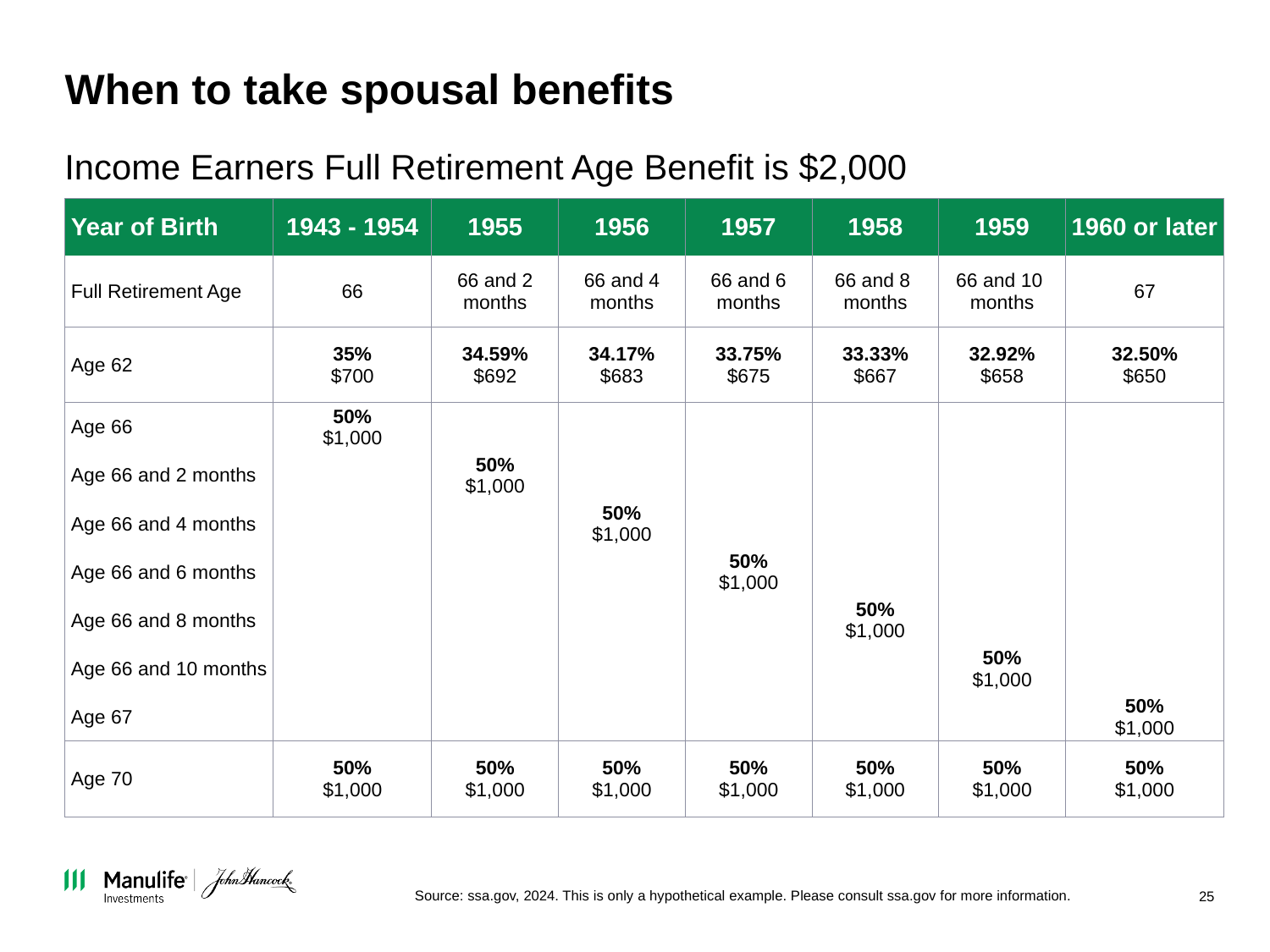

# When to take spousal benefits
Income Earners Full Retirement Age Benefit is $2,000
| Year of Birth | 1943 - 1954 | 1955 | 1956 | 1957 | 1958 | 1959 | 1960 or later |
| --- | --- | --- | --- | --- | --- | --- | --- |
| Full Retirement Age | 66 | 66 and 2 months | 66 and 4 months | 66 and 6 months | 66 and 8 months | 66 and 10 months | 67 |
| Age 62 | 35% $700 | 34.59% $692 | 34.17% $683 | 33.75% $675 | 33.33% $667 | 32.92% $658 | 32.50% $650 |
| Age 66 | 50% $1,000 |  |  |  |  |  |  |
| Age 66 and 2 months |  | 50% $1,000 |  |  |  |  |  |
| Age 66 and 4 months |  |  | 50% $1,000 |  |  |  |  |
| Age 66 and 6 months |  |  |  | 50% $1,000 |  |  |  |
| Age 66 and 8 months |  |  |  |  | 50% $1,000 |  |  |
| Age 66 and 10 months |  |  |  |  |  | 50% $1,000 |  |
| Age 67 |  |  |  |  |  |  | 50% $1,000 |
| Age 70 | 50% $1,000 | 50% $1,000 | 50% $1,000 | 50% $1,000 | 50% $1,000 | 50% $1,000 | 50% $1,000 |
Source: ssa.gov, 2024. This is only a hypothetical example. Please consult ssa.gov for more information.
25